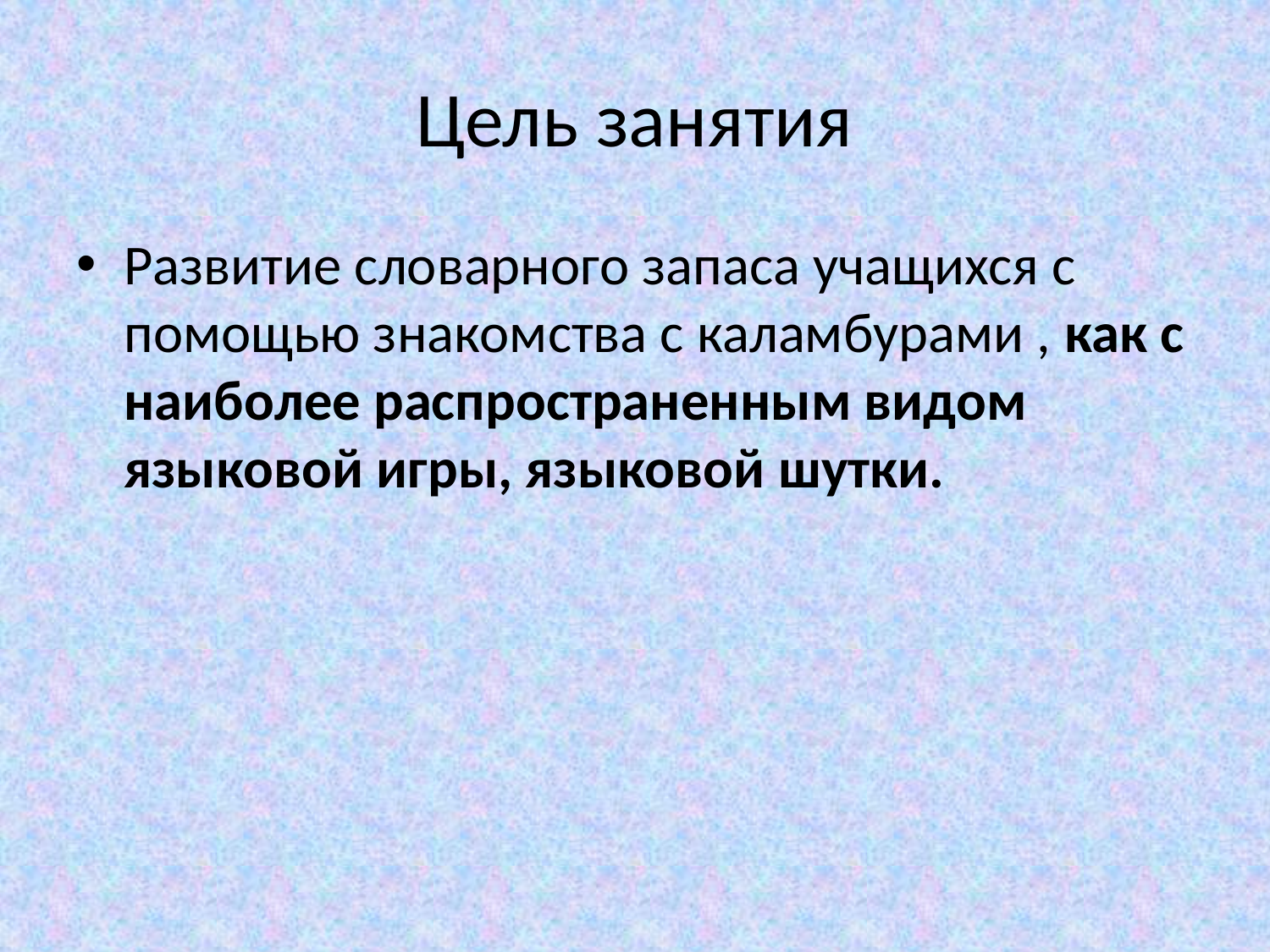

# Цель занятия
Развитие словарного запаса учащихся с помощью знакомства с каламбурами , как с наиболее распространенным видом языковой игры, языковой шутки.